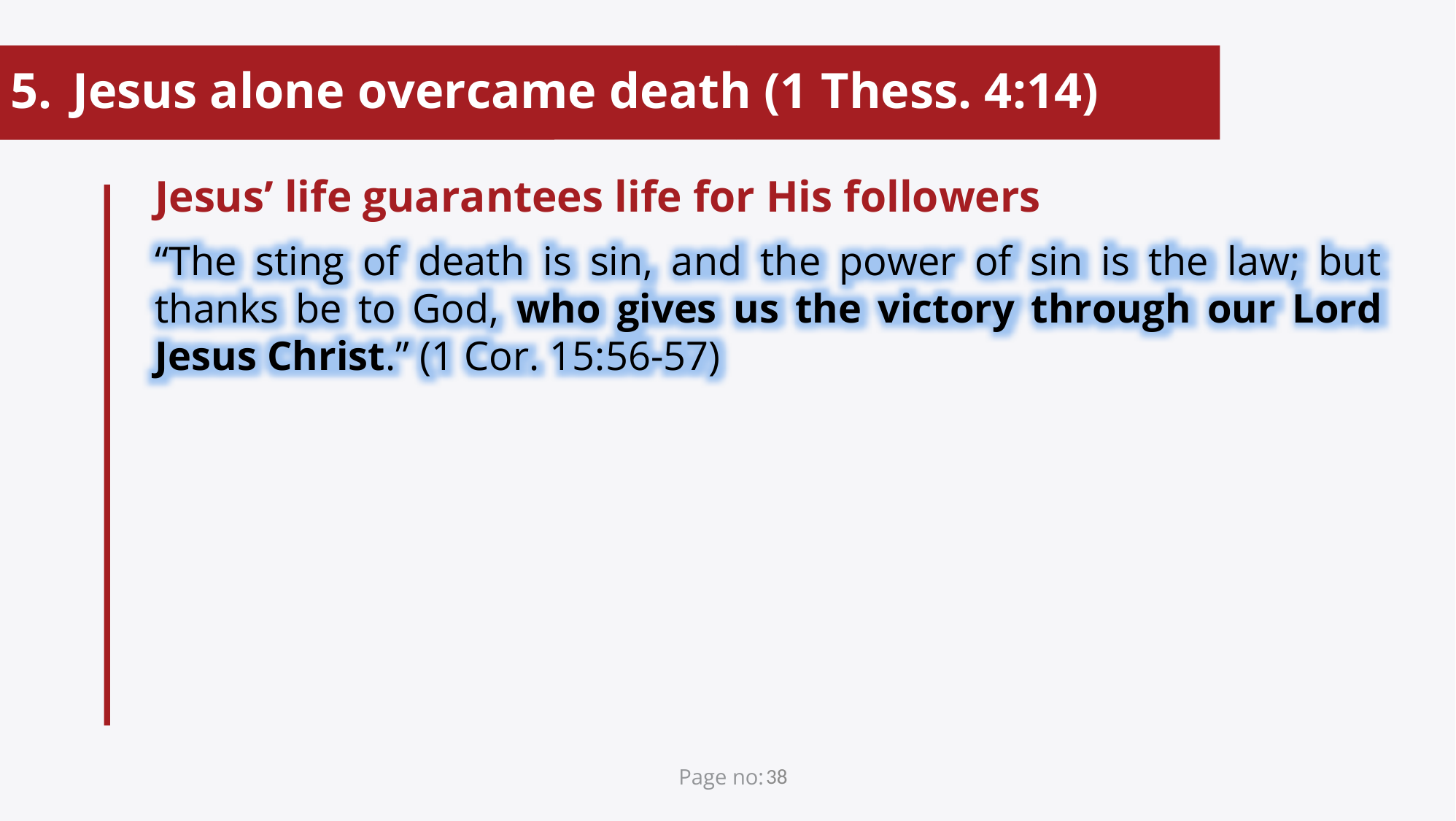

Jesus alone overcame death (1 Thess. 4:14)

Jesus’ life guarantees life for His followers
“The sting of death is sin, and the power of sin is the law; but thanks be to God, who gives us the victory through our Lord Jesus Christ.” (1 Cor. 15:56-57)